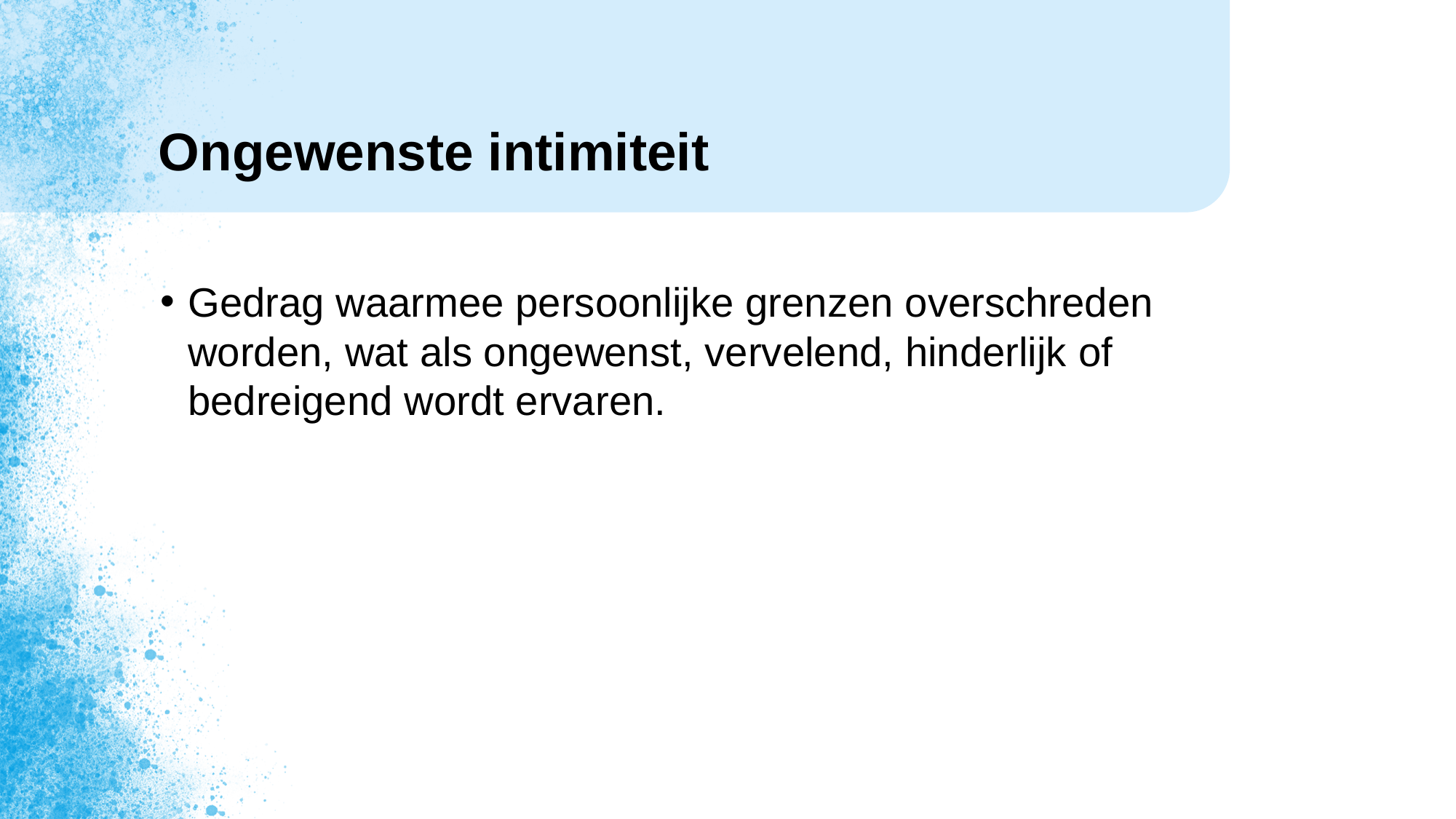

# Ongewenste intimiteit
Gedrag waarmee persoonlijke grenzen overschreden worden, wat als ongewenst, vervelend, hinderlijk of bedreigend wordt ervaren.